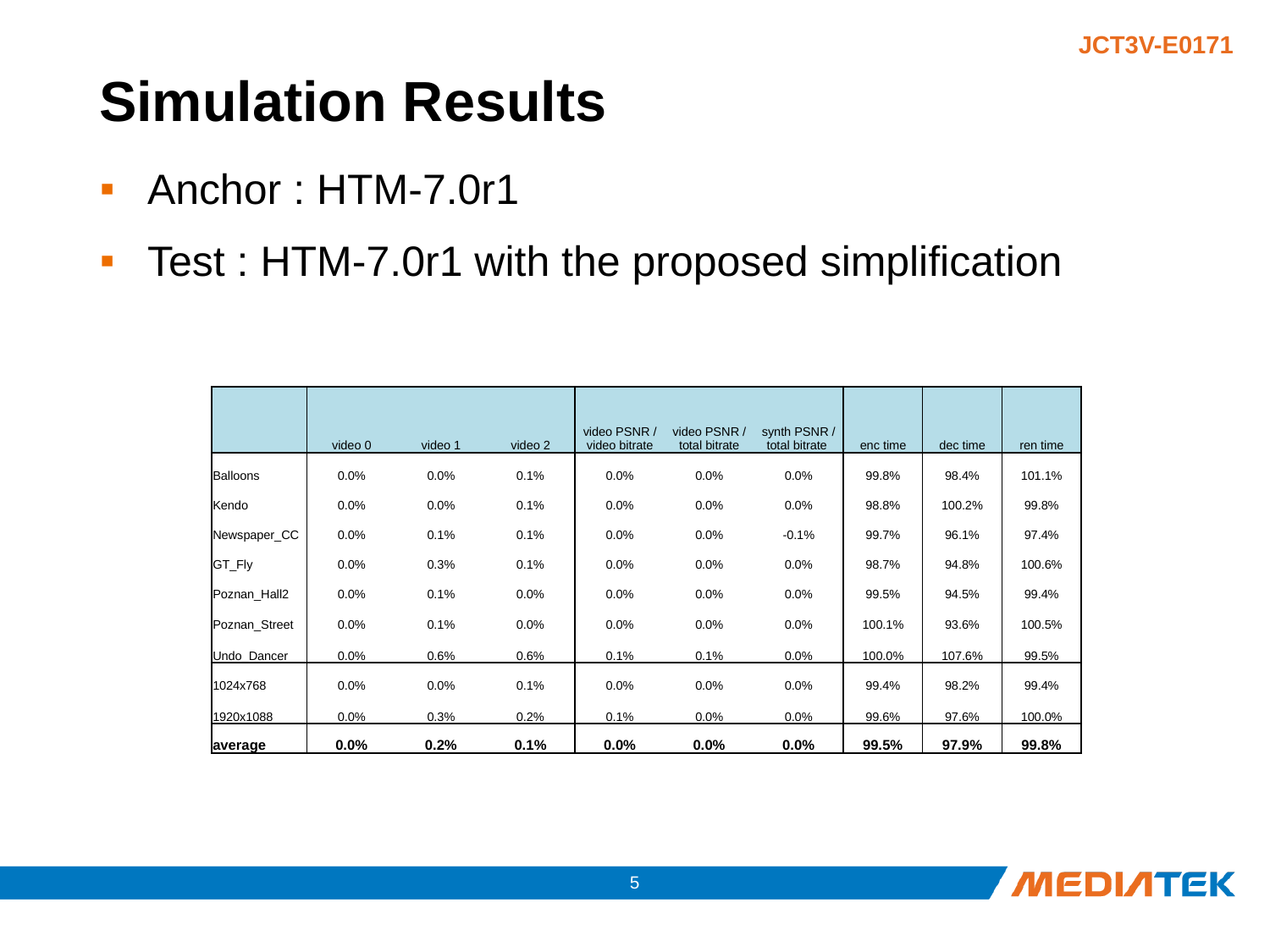

# Simulation Results
Anchor : HTM-7.0r1
Test : HTM-7.0r1 with the proposed simplification

|  | video 0 | video 1 | video 2 | video PSNR / video bitrate | video PSNR / total bitrate | synth PSNR / total bitrate | enc time | dec time | ren time |
| --- | --- | --- | --- | --- | --- | --- | --- | --- | --- |
| Balloons | 0.0% | 0.0% | 0.1% | 0.0% | 0.0% | 0.0% | 99.8% | 98.4% | 101.1% |
| Kendo | 0.0% | 0.0% | 0.1% | 0.0% | 0.0% | 0.0% | 98.8% | 100.2% | 99.8% |
| Newspaper\_CC | 0.0% | 0.1% | 0.1% | 0.0% | 0.0% | -0.1% | 99.7% | 96.1% | 97.4% |
| GT\_Fly | 0.0% | 0.3% | 0.1% | 0.0% | 0.0% | 0.0% | 98.7% | 94.8% | 100.6% |
| Poznan\_Hall2 | 0.0% | 0.1% | 0.0% | 0.0% | 0.0% | 0.0% | 99.5% | 94.5% | 99.4% |
| Poznan\_Street | 0.0% | 0.1% | 0.0% | 0.0% | 0.0% | 0.0% | 100.1% | 93.6% | 100.5% |
| Undo\_Dancer | 0.0% | 0.6% | 0.6% | 0.1% | 0.1% | 0.0% | 100.0% | 107.6% | 99.5% |
| 1024x768 | 0.0% | 0.0% | 0.1% | 0.0% | 0.0% | 0.0% | 99.4% | 98.2% | 99.4% |
| 1920x1088 | 0.0% | 0.3% | 0.2% | 0.1% | 0.0% | 0.0% | 99.6% | 97.6% | 100.0% |
| average | 0.0% | 0.2% | 0.1% | 0.0% | 0.0% | 0.0% | 99.5% | 97.9% | 99.8% |
5